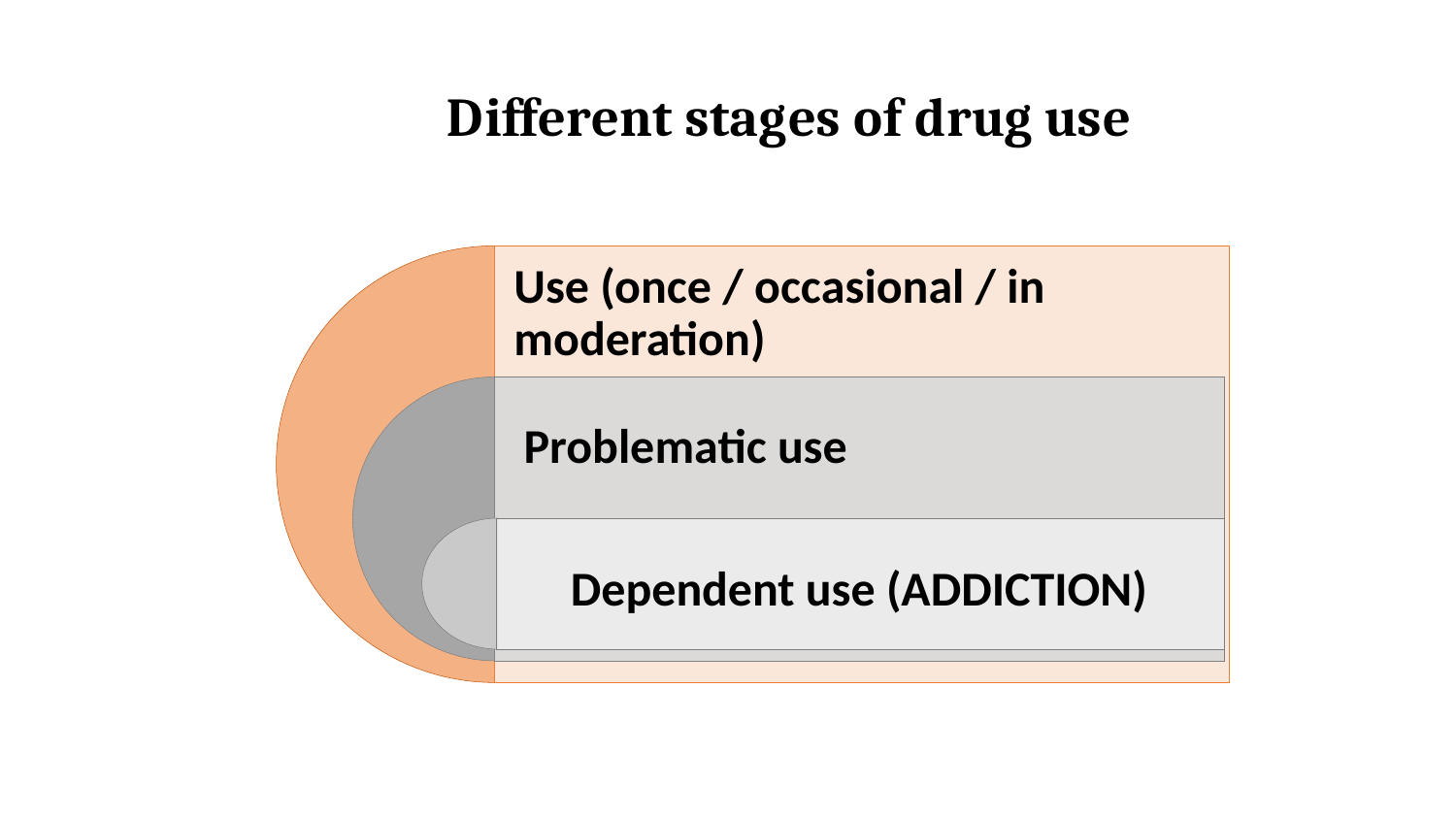

Differential risk of harms with use of drugs
Different stages of drug use

Use (once / occasional / in moderation)

Problematic use

Dependent use (ADDICTION)